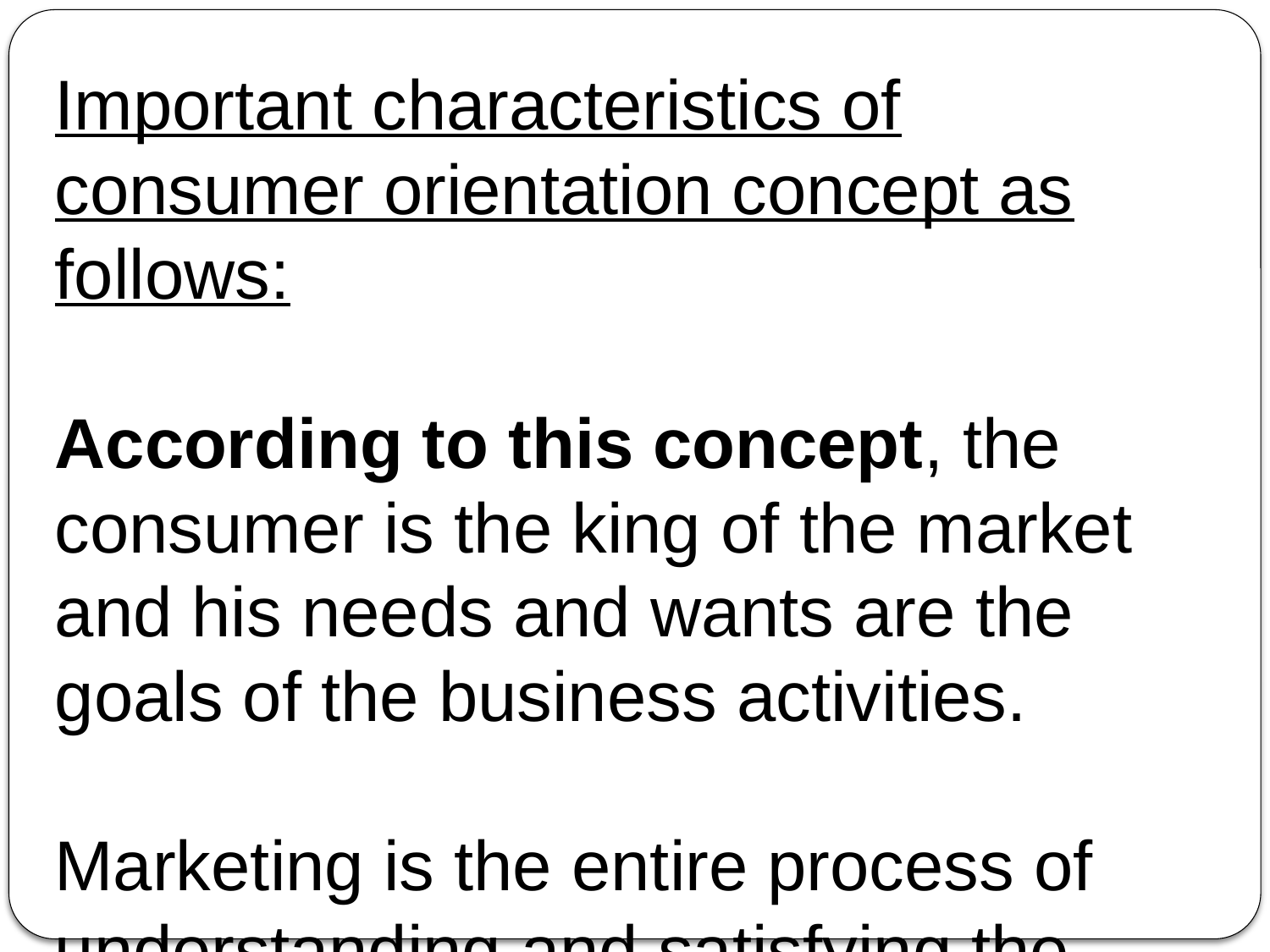

Important characteristics of consumer orientation concept as follows:

According to this concept, the consumer is the king of the market and his needs and wants are the goals of the business activities.

Marketing is the entire process of understanding and satisfying the needs and wants of consumers.